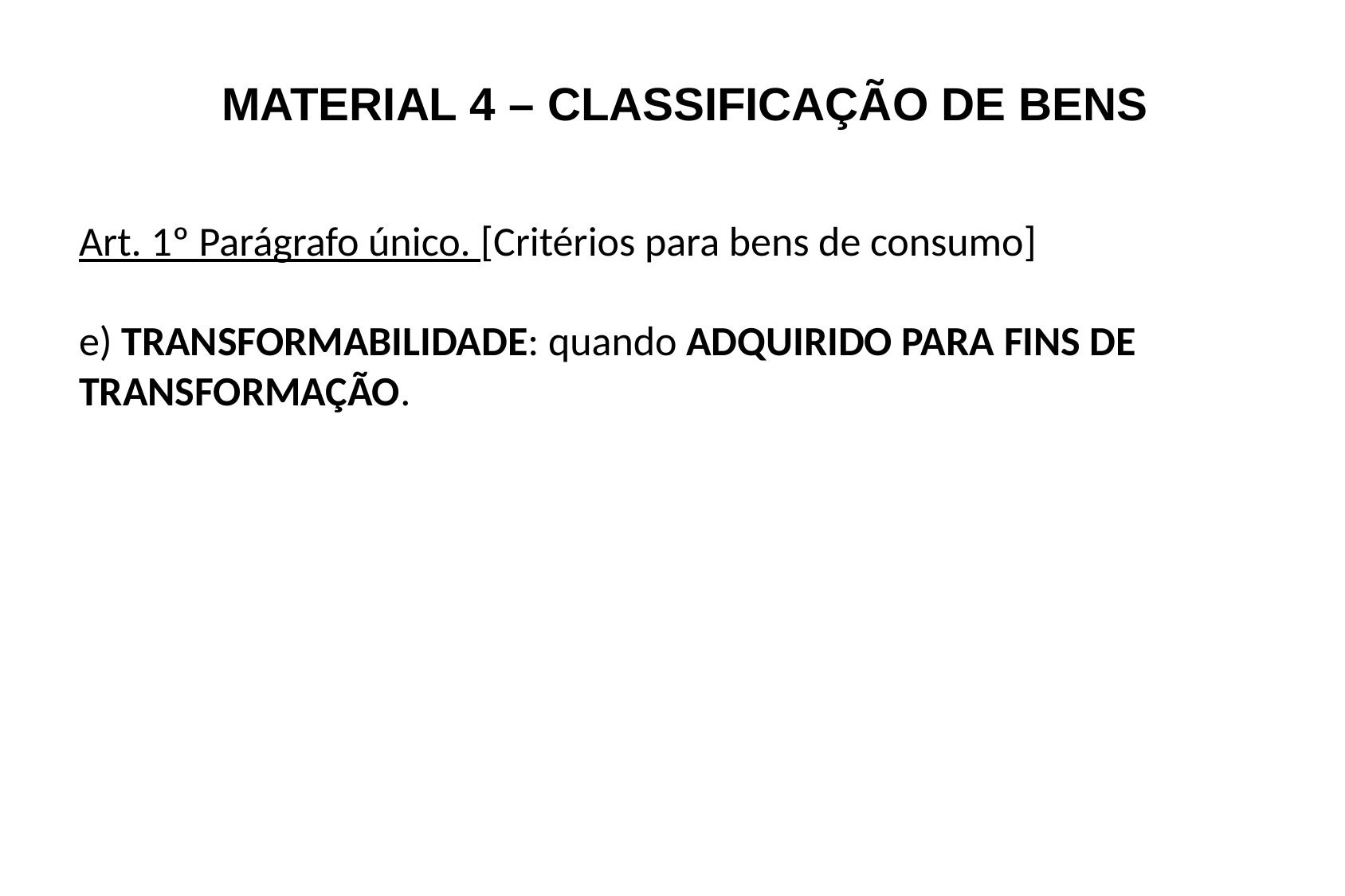

MATERIAL 4 – CLASSIFICAÇÃO DE BENS
Art. 1º Parágrafo único. [Critérios para bens de consumo]

e) TRANSFORMABILIDADE: quando ADQUIRIDO PARA FINS DE TRANSFORMAÇÃO.